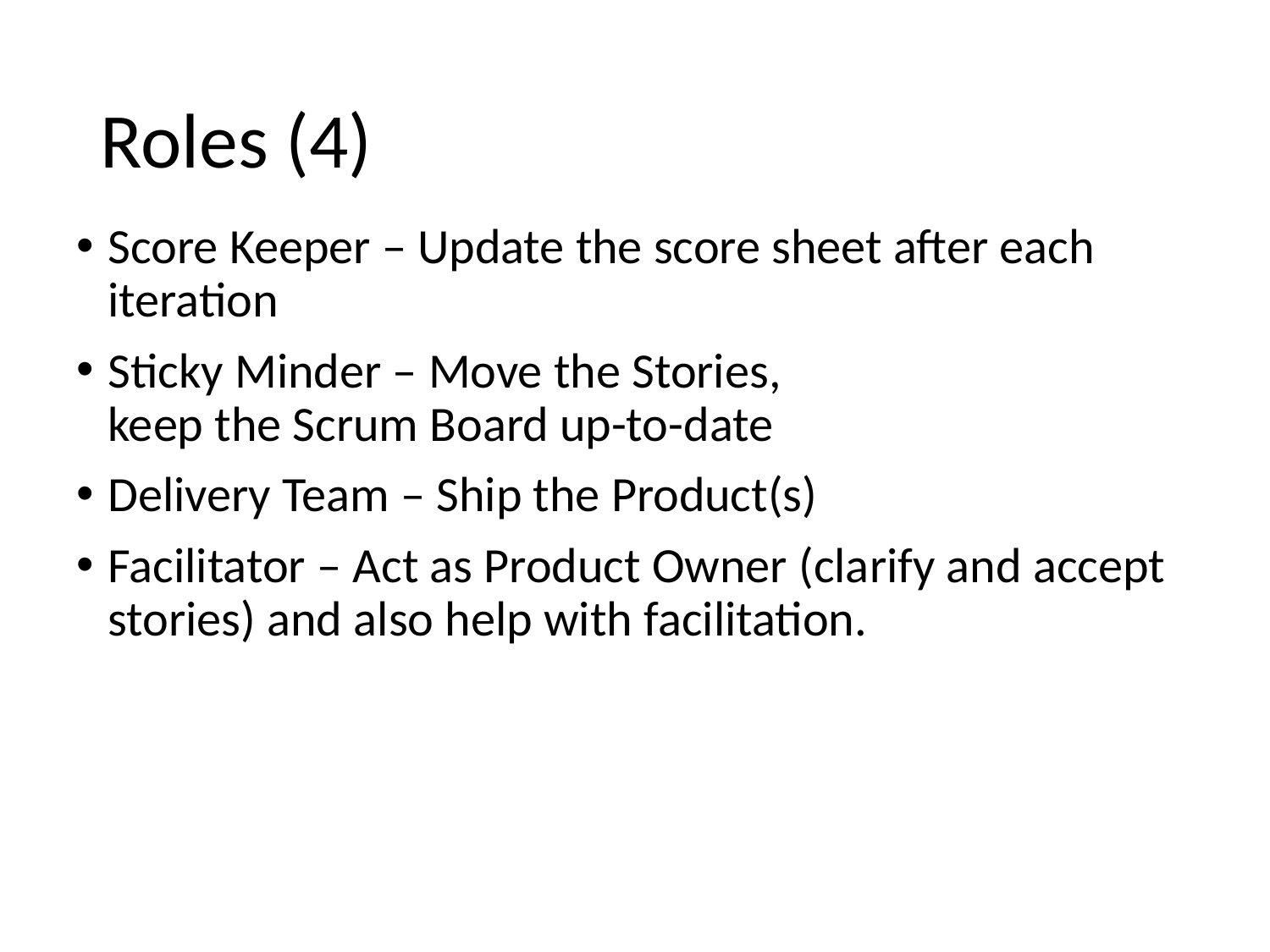

# Roles (4)
Score Keeper – Update the score sheet after each iteration
Sticky Minder – Move the Stories,
keep the Scrum Board up-to-date
Delivery Team – Ship the Product(s)
Facilitator – Act as Product Owner (clarify and accept stories) and also help with facilitation.